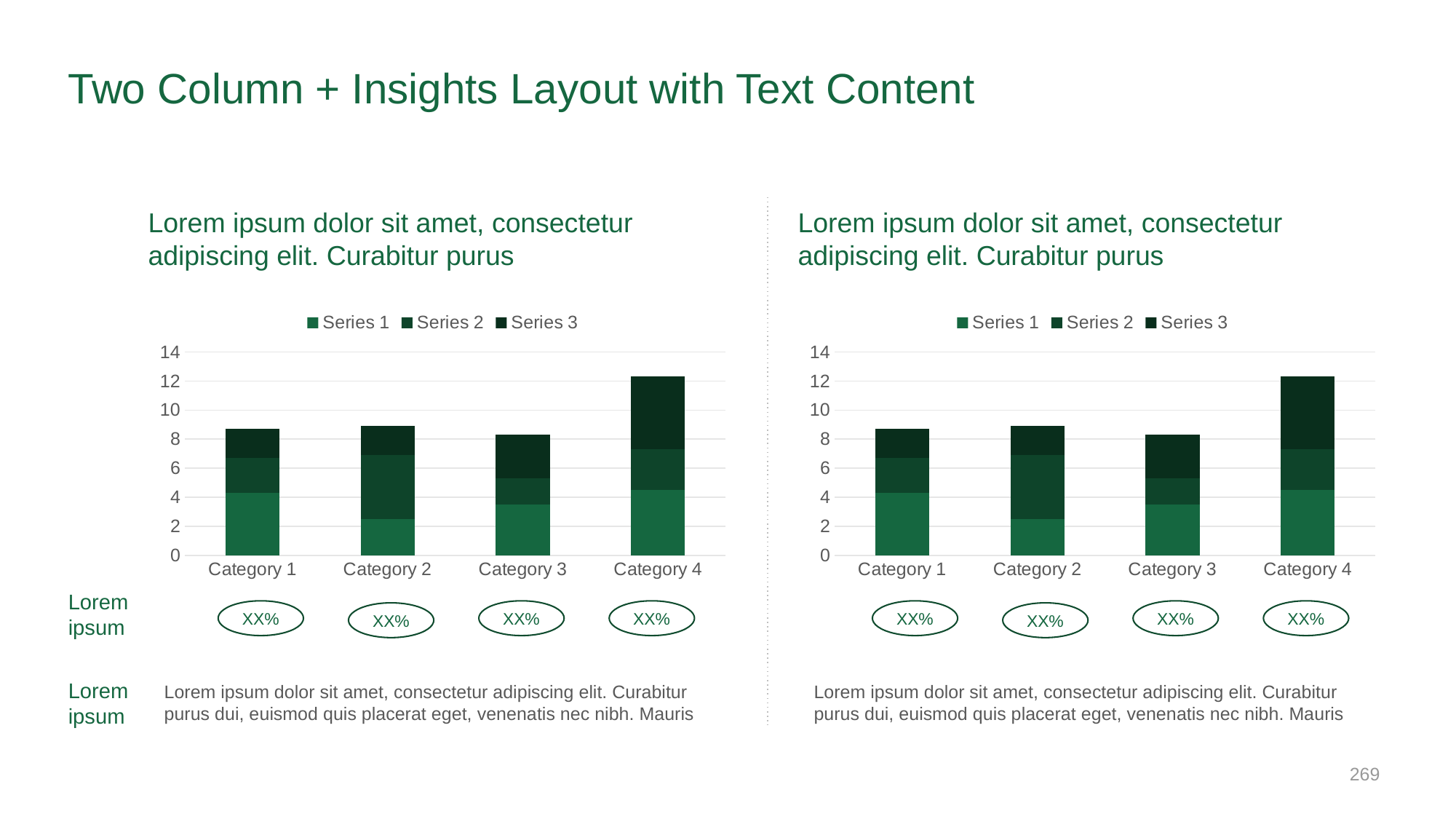

# Two Column + Insights Layout with Text Content
Lorem ipsum dolor sit amet, consectetur adipiscing elit. Curabitur purus
Lorem ipsum dolor sit amet, consectetur adipiscing elit. Curabitur purus

### Chart

| Category | Series 1 | Series 2 | Series 3 |
|---|---|---|---|
| Category 1 | 4.3 | 2.4 | 2.0 |
| Category 2 | 2.5 | 4.4 | 2.0 |
| Category 3 | 3.5 | 1.8 | 3.0 |
| Category 4 | 4.5 | 2.8 | 5.0 |

### Chart

| Category | Series 1 | Series 2 | Series 3 |
|---|---|---|---|
| Category 1 | 4.3 | 2.4 | 2.0 |
| Category 2 | 2.5 | 4.4 | 2.0 |
| Category 3 | 3.5 | 1.8 | 3.0 |
| Category 4 | 4.5 | 2.8 | 5.0 |
Lorem ipsum
XX%
XX%
XX%
XX%
XX%
XX%
XX%
XX%
Lorem ipsum
Lorem ipsum dolor sit amet, consectetur adipiscing elit. Curabitur purus dui, euismod quis placerat eget, venenatis nec nibh. Mauris
Lorem ipsum dolor sit amet, consectetur adipiscing elit. Curabitur purus dui, euismod quis placerat eget, venenatis nec nibh. Mauris
269